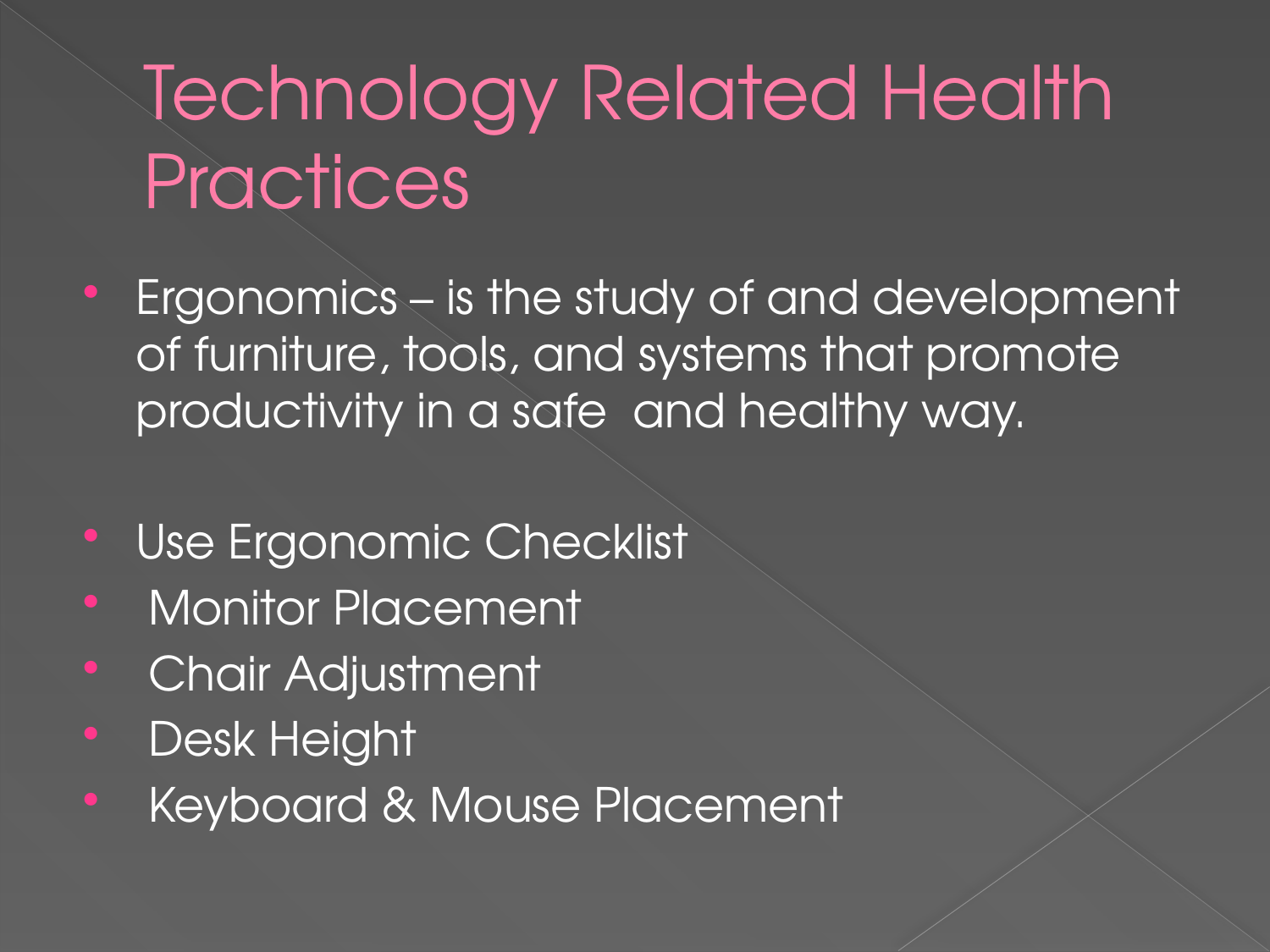

# Technology Related Health Practices
Ergonomics – is the study of and development of furniture, tools, and systems that promote productivity in a safe  and healthy way.

Use Ergonomic Checklist
 Monitor Placement
 Chair Adjustment
 Desk Height
 Keyboard & Mouse Placement